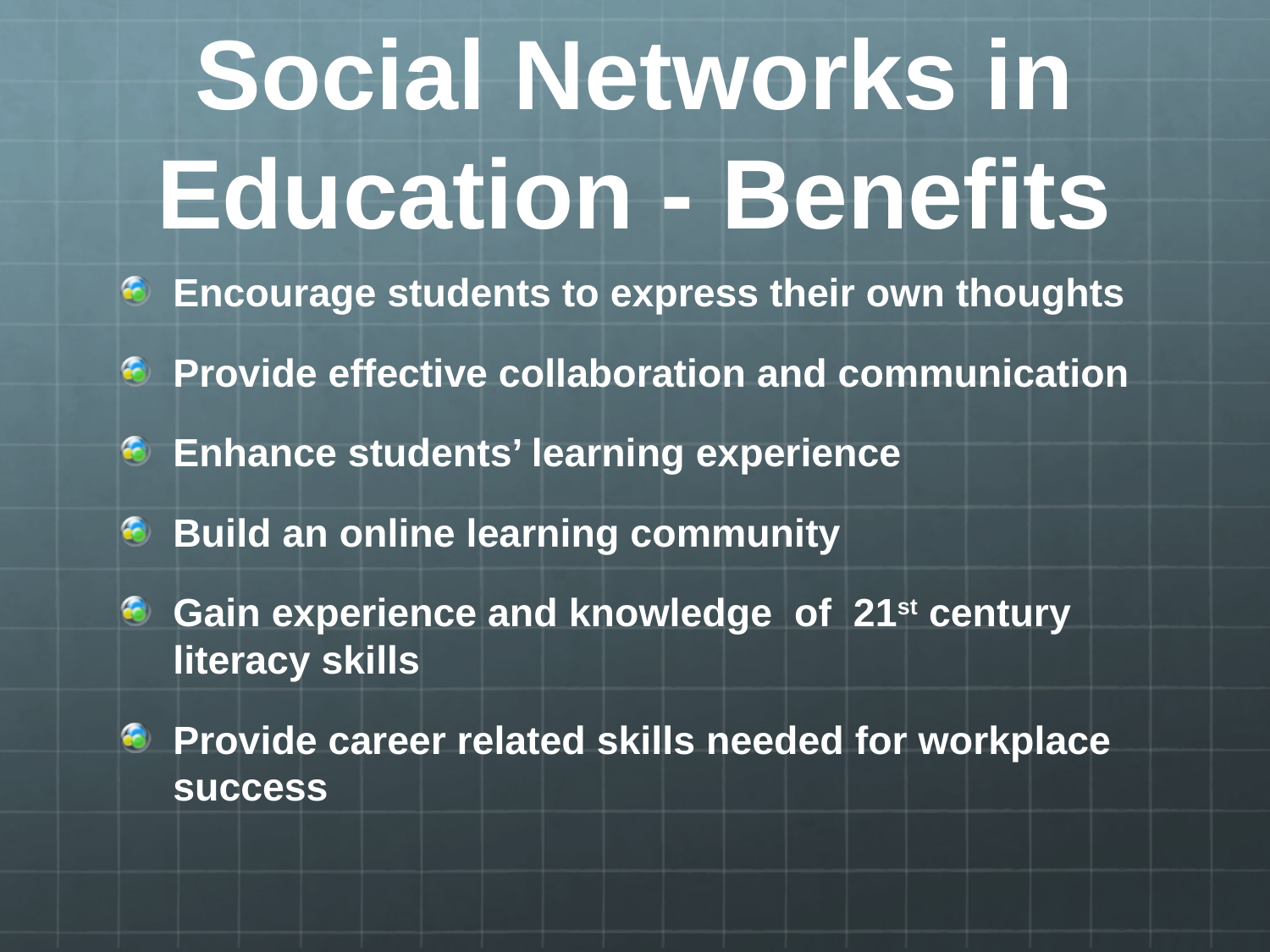

# Social Networks in Education - Benefits
Encourage students to express their own thoughts
Provide effective collaboration and communication
Enhance students’ learning experience
Build an online learning community
Gain experience and knowledge  of  21st century literacy skills
Provide career related skills needed for workplace success